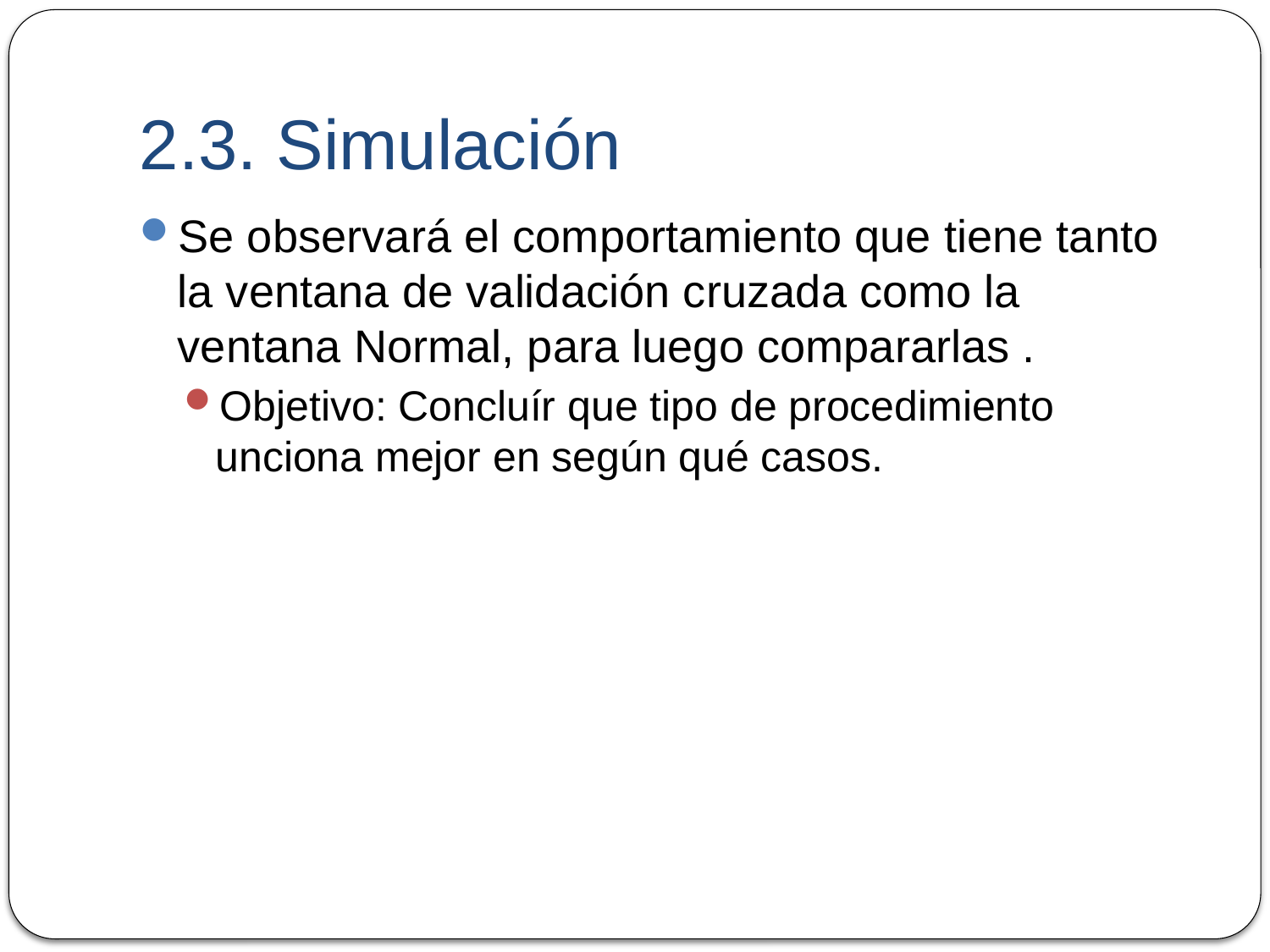

# 2.3. Simulación
Se observará el comportamiento que tiene tanto la ventana de validación cruzada como la ventana Normal, para luego compararlas .
Objetivo: Concluír que tipo de procedimiento unciona mejor en según qué casos.